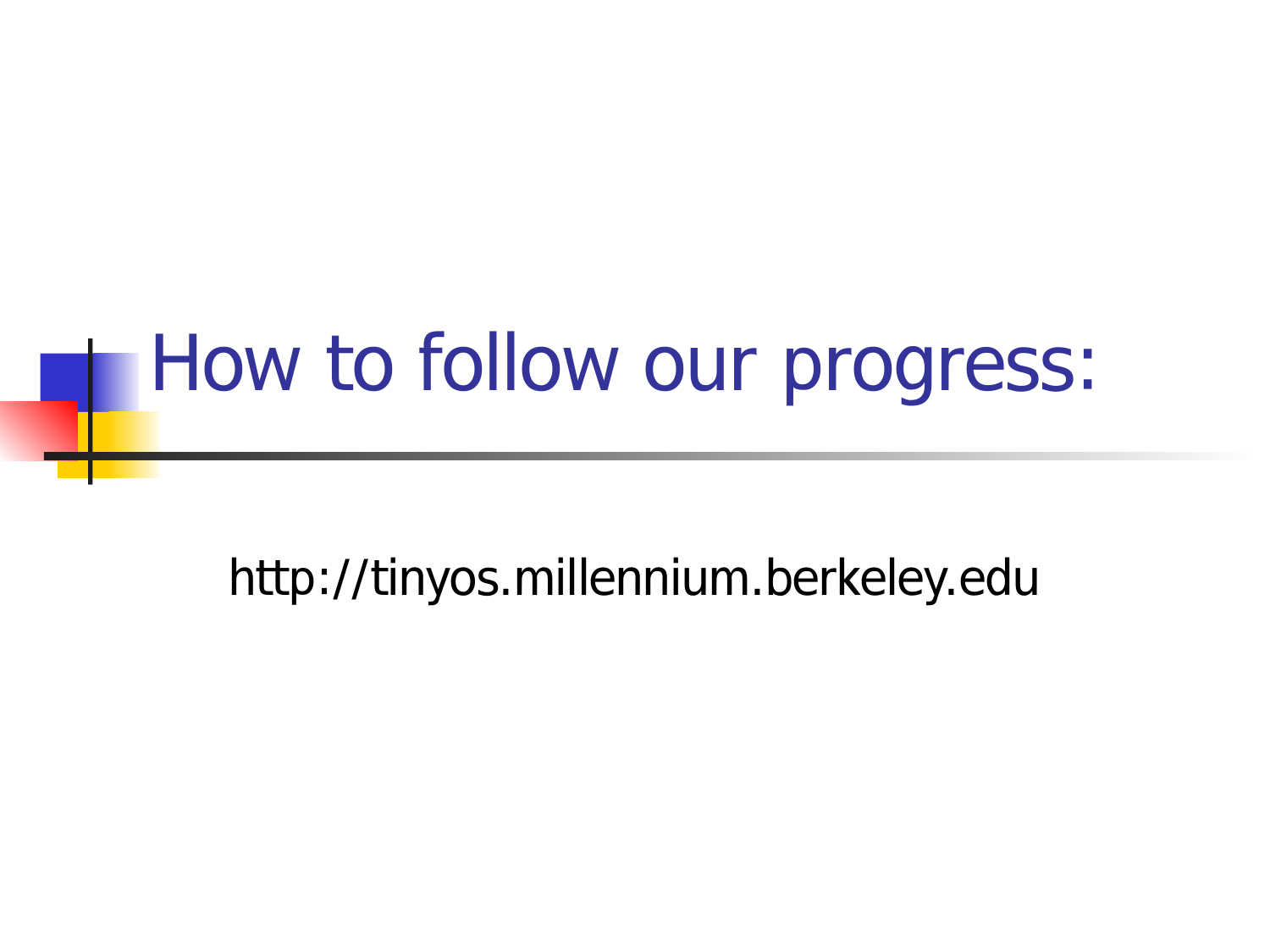

# How to follow our progress:
http://tinyos.millennium.berkeley.edu